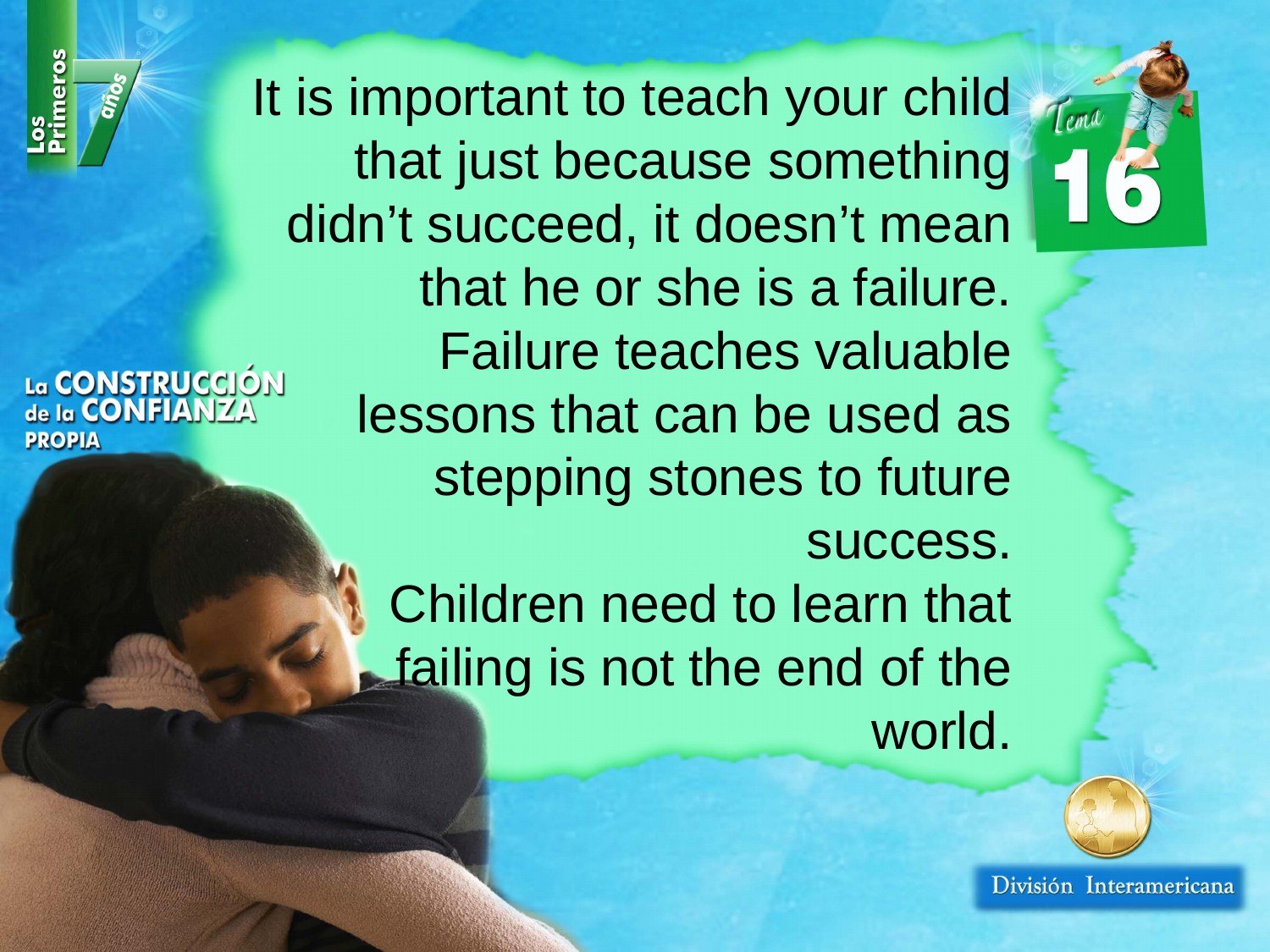

It is important to teach your child that just because something didn’t succeed, it doesn’t mean that he or she is a failure.
Failure teaches valuable lessons that can be used as stepping stones to future success.
Children need to learn that failing is not the end of the world.